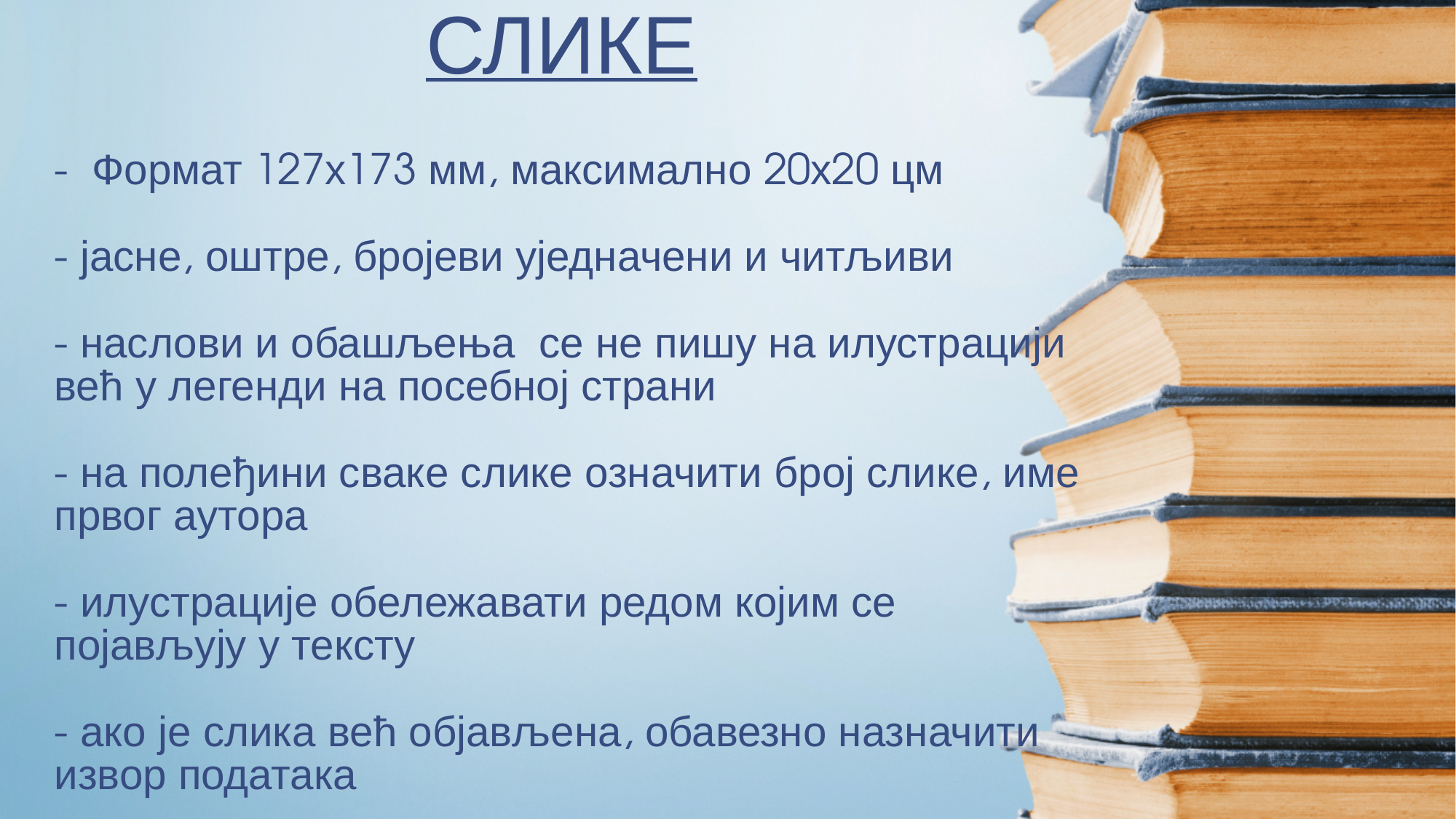

СЛИКЕ
# -  Формат 127х173 мм, максимално 20х20 цм - јасне, оштре, бројеви уједначени и читљиви - наслови и обашљења  се не пишу на илустрацији већ у легенди на посебној страни - на полеђини сваке слике означити број слике, име првог аутора - илустрације обележавати редом којим се појављују у тексту - ако је слика већ објављена, обавезно назначити извор података